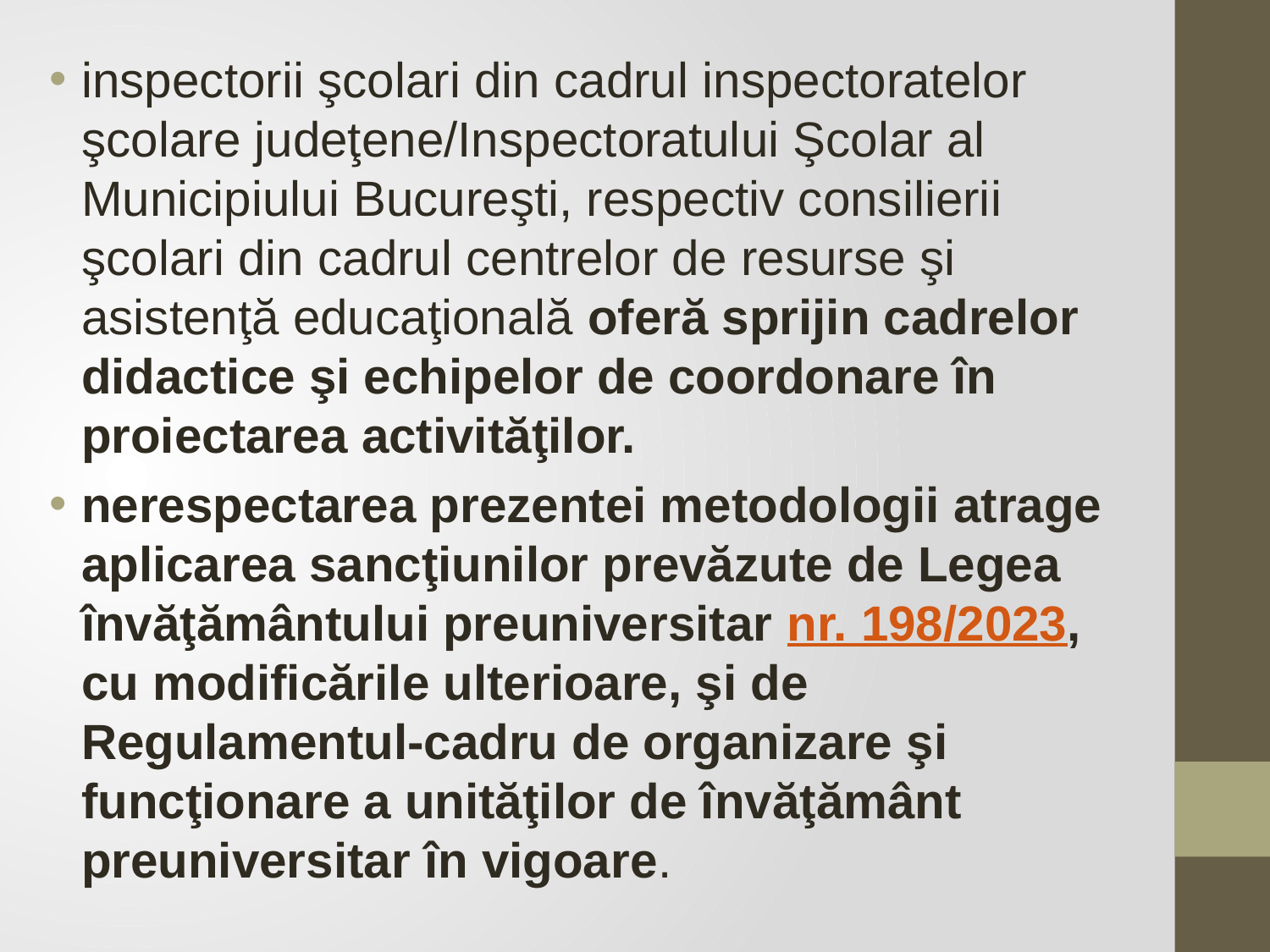

inspectorii şcolari din cadrul inspectoratelor şcolare judeţene/Inspectoratului Şcolar al Municipiului Bucureşti, respectiv consilierii şcolari din cadrul centrelor de resurse şi asistenţă educaţională oferă sprijin cadrelor didactice şi echipelor de coordonare în proiectarea activităţilor.
nerespectarea prezentei metodologii atrage aplicarea sancţiunilor prevăzute de Legea învăţământului preuniversitar nr. 198/2023, cu modificările ulterioare, şi de Regulamentul-cadru de organizare şi funcţionare a unităţilor de învăţământ preuniversitar în vigoare.